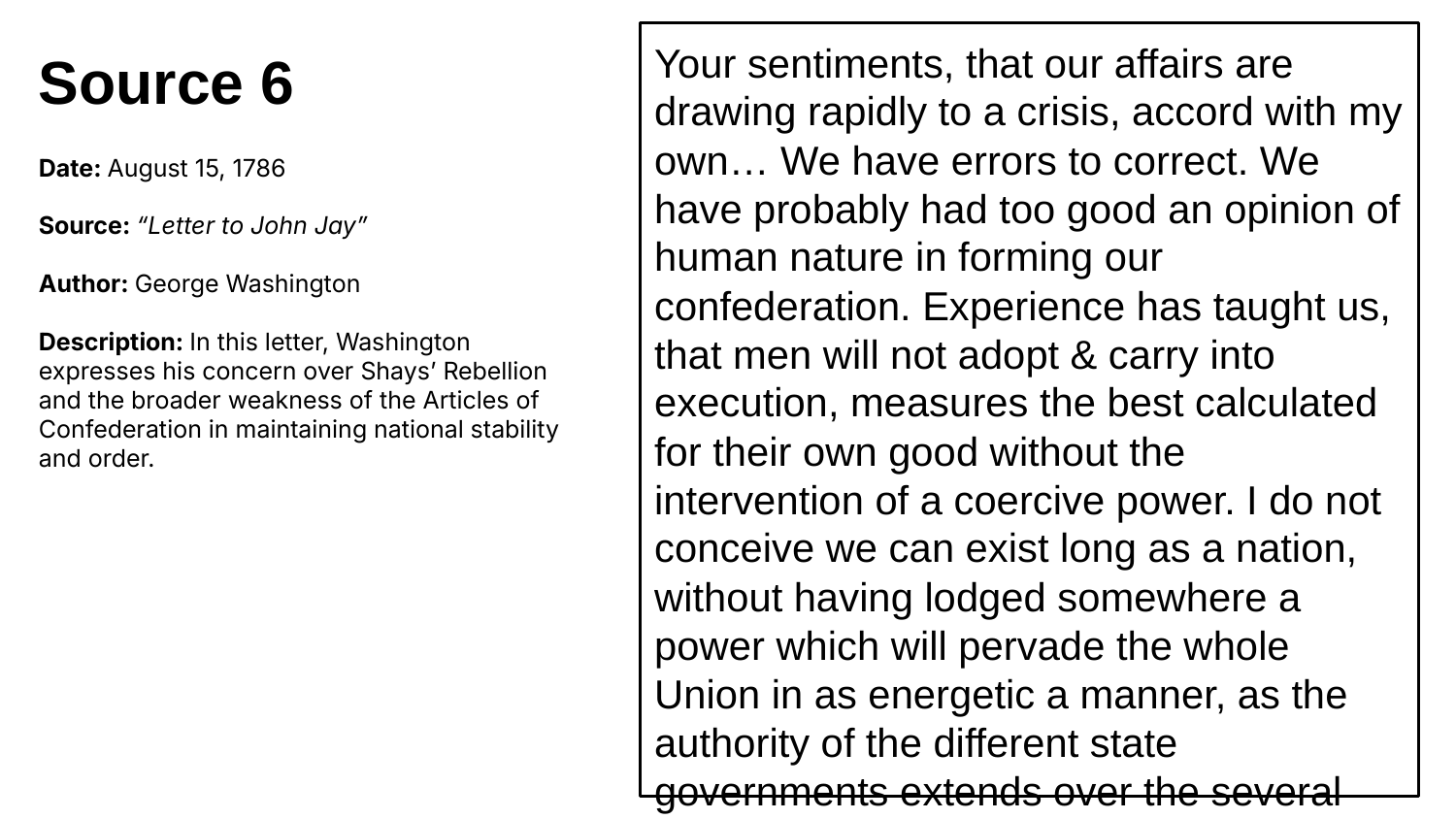

Your sentiments, that our affairs are drawing rapidly to a crisis, accord with my own… We have errors to correct. We have probably had too good an opinion of human nature in forming our confederation. Experience has taught us, that men will not adopt & carry into execution, measures the best calculated for their own good without the intervention of a coercive power. I do not conceive we can exist long as a nation, without having lodged somewhere a power which will pervade the whole Union in as energetic a manner, as the authority of the different state governments extends over the several States…

Source 6

Date: August 15, 1786

Source: “Letter to John Jay”

Author: George Washington

Description: In this letter, Washington expresses his concern over Shays’ Rebellion and the broader weakness of the Articles of Confederation in maintaining national stability and order.